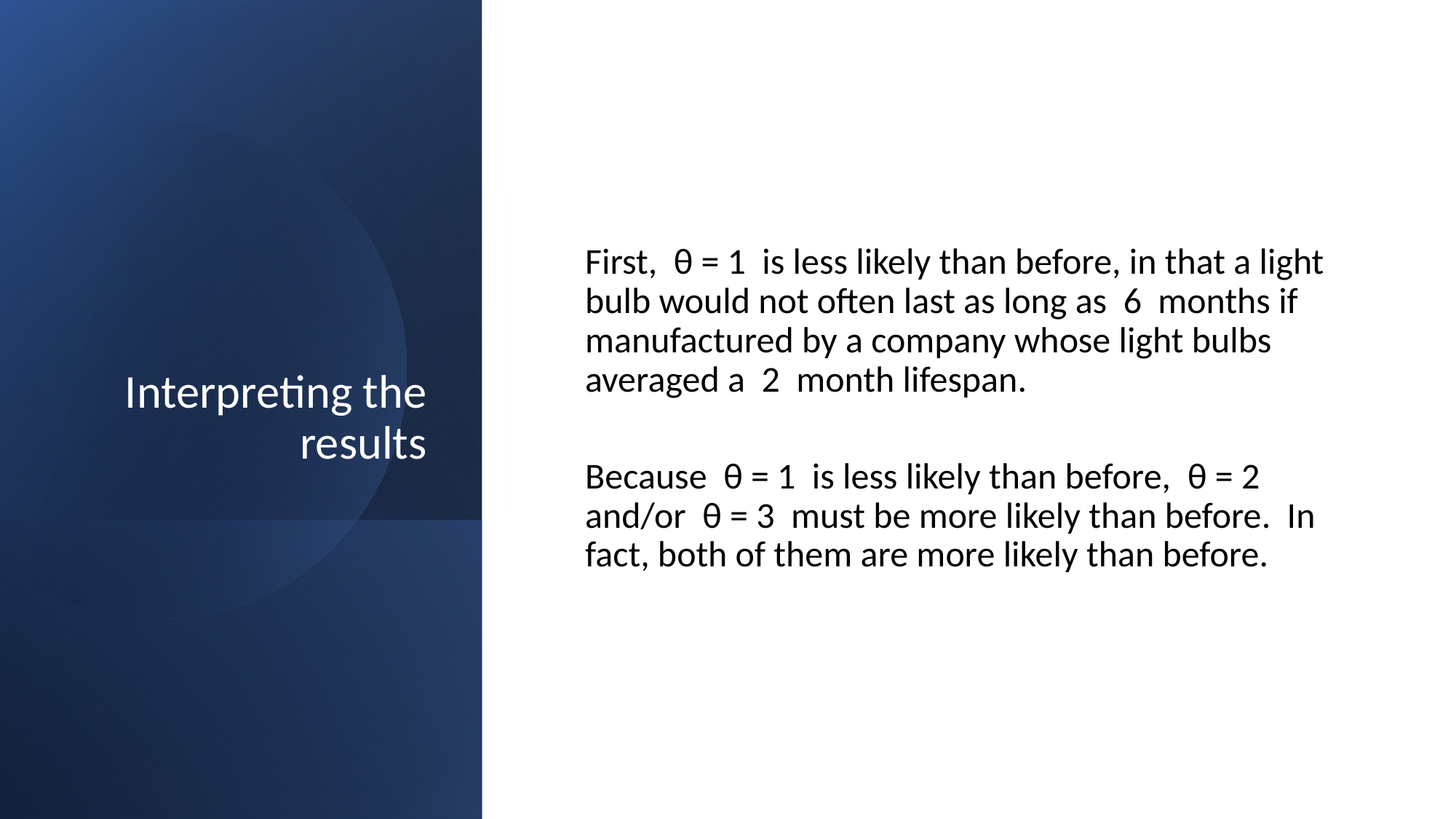

# Interpreting the results
First,  θ = 1  is less likely than before, in that a light bulb would not often last as long as  6  months if manufactured by a company whose light bulbs averaged a  2  month lifespan.

Because  θ = 1  is less likely than before,  θ = 2  and/or  θ = 3  must be more likely than before.  In fact, both of them are more likely than before.